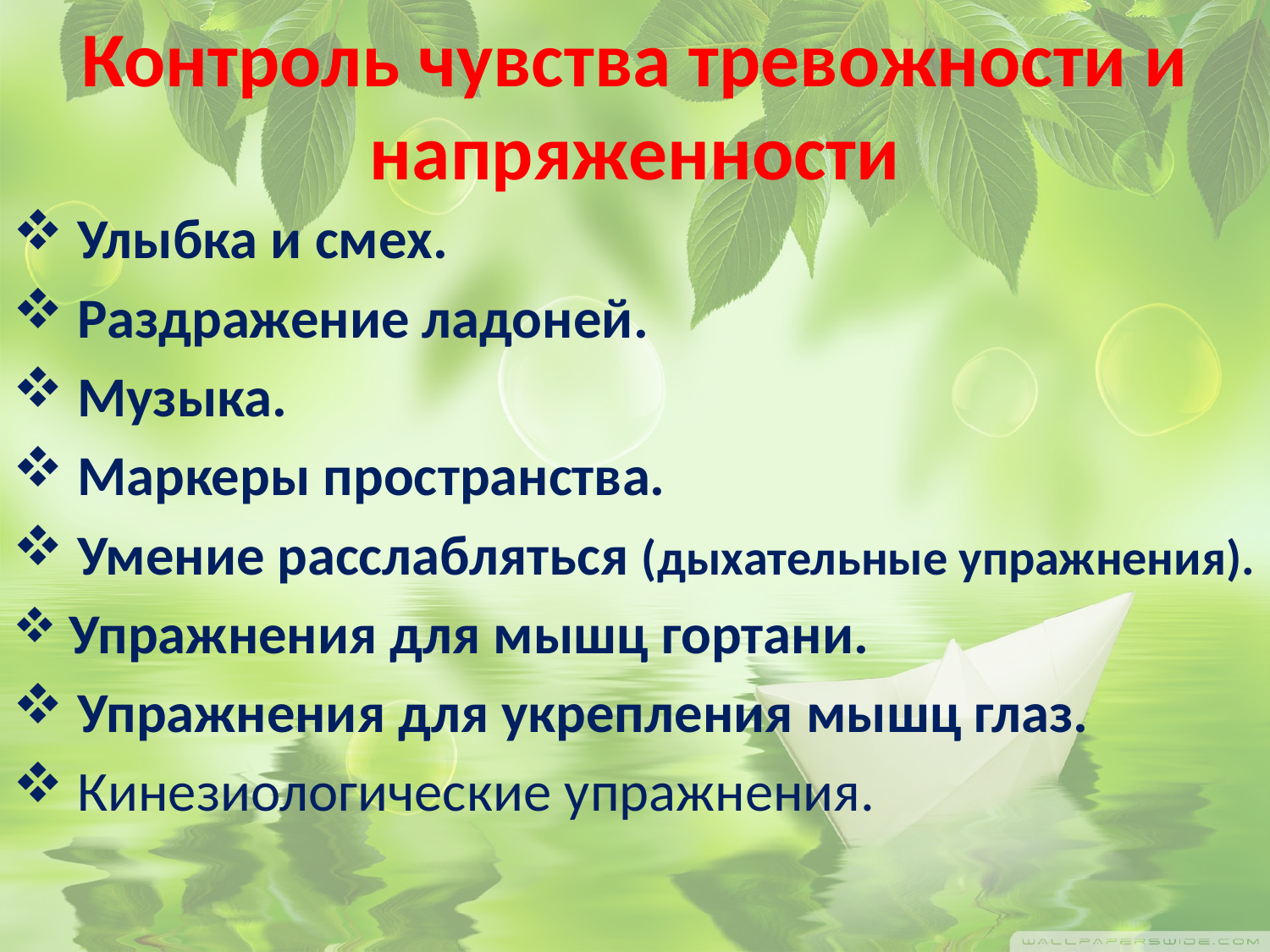

# Контроль чувства тревожности и напряженности
 Улыбка и смех.
 Раздражение ладоней.
 Музыка.
 Маркеры пространства.
 Умение расслабляться (дыхательные упражнения).
 Упражнения для мышц гортани.
 Упражнения для укрепления мышц глаз.
 Кинезиологические упражнения.